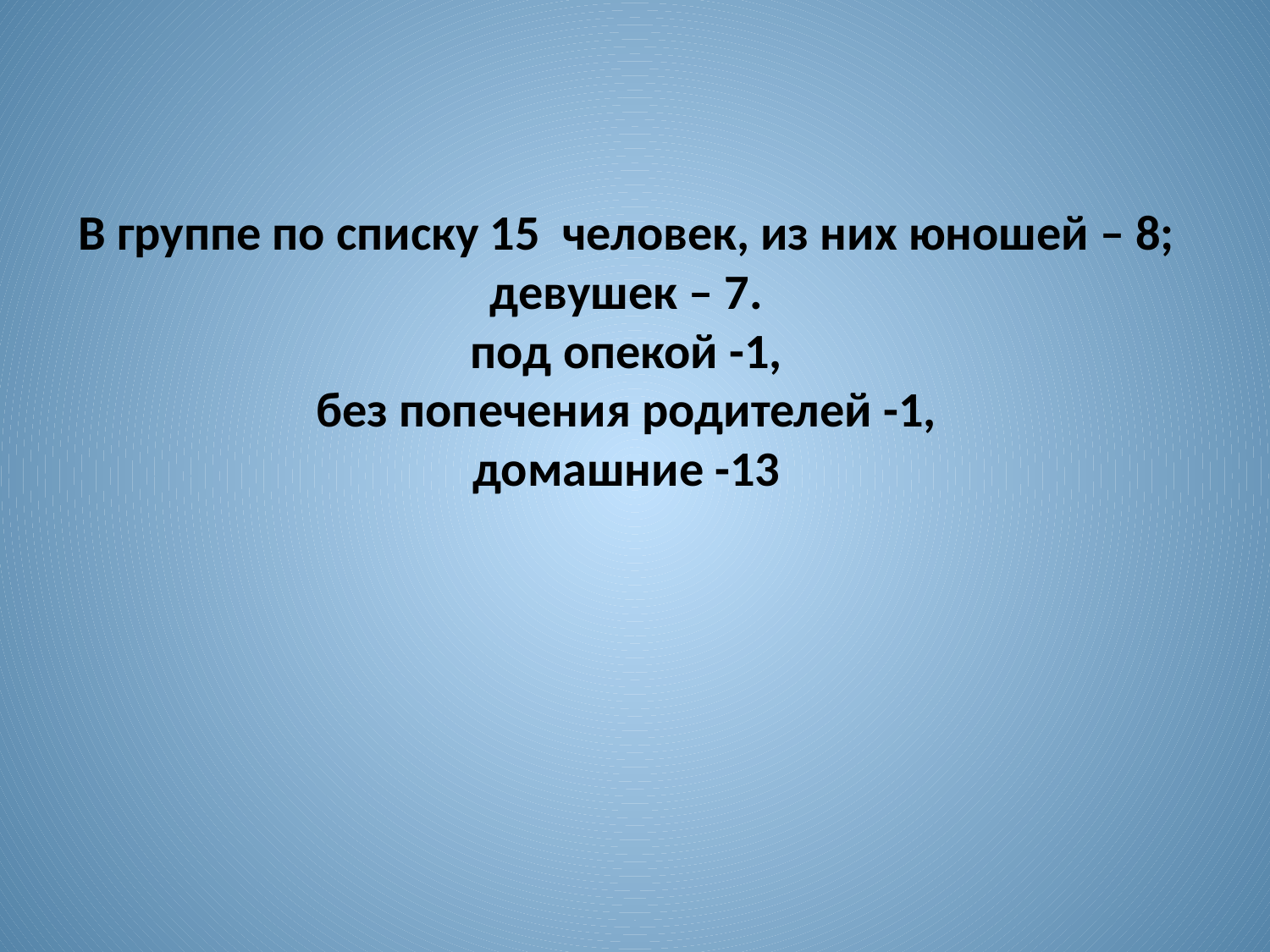

# В группе по списку 15  человек, из них юношей – 8; девушек – 7. под опекой -1, без попечения родителей -1, домашние -13